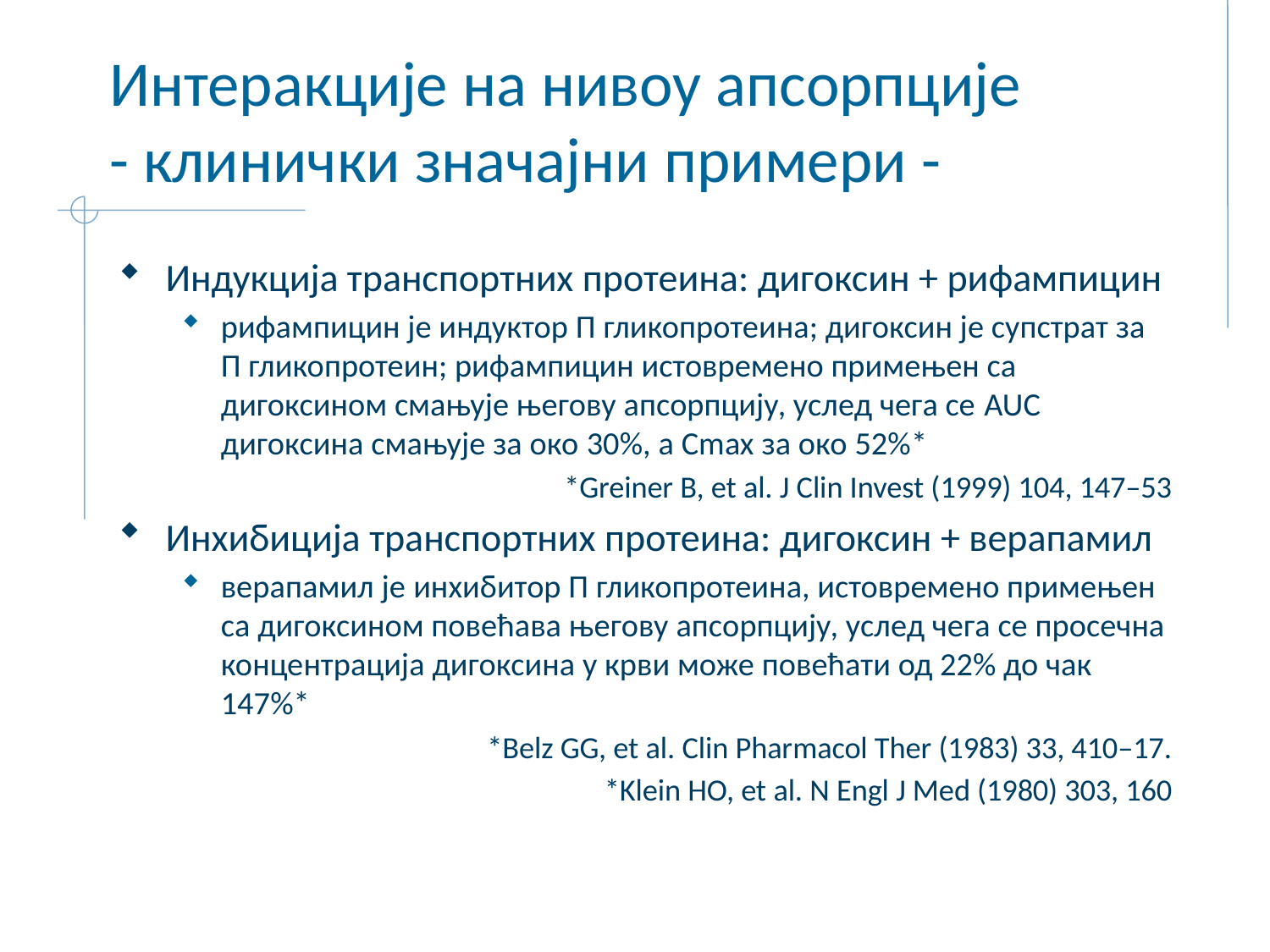

# Интеракције на нивоу апсорпције - клинички значајни примери -
Индукција транспортних протеина: дигоксин + рифампицин
рифампицин је индуктор П гликопротеина; дигоксин је супстрат за П гликопротеин; рифампицин истовремено примењен са дигоксином смањује његову апсорпцију, услед чега се AUC дигоксина смањује за око 30%, а Cmax за око 52%*
*Greiner B, et al. J Clin Invest (1999) 104, 147–53
Инхибиција транспортних протеина: дигоксин + верапамил
верапамил је инхибитор П гликопротеина, истовремено примењен са дигоксином повећава његову апсорпцију, услед чега се просечна концентрација дигоксина у крви може повећати од 22% до чак 147%*
*Belz GG, et al. Clin Pharmacol Ther (1983) 33, 410–17.
*Klein HO, et al. N Engl J Med (1980) 303, 160